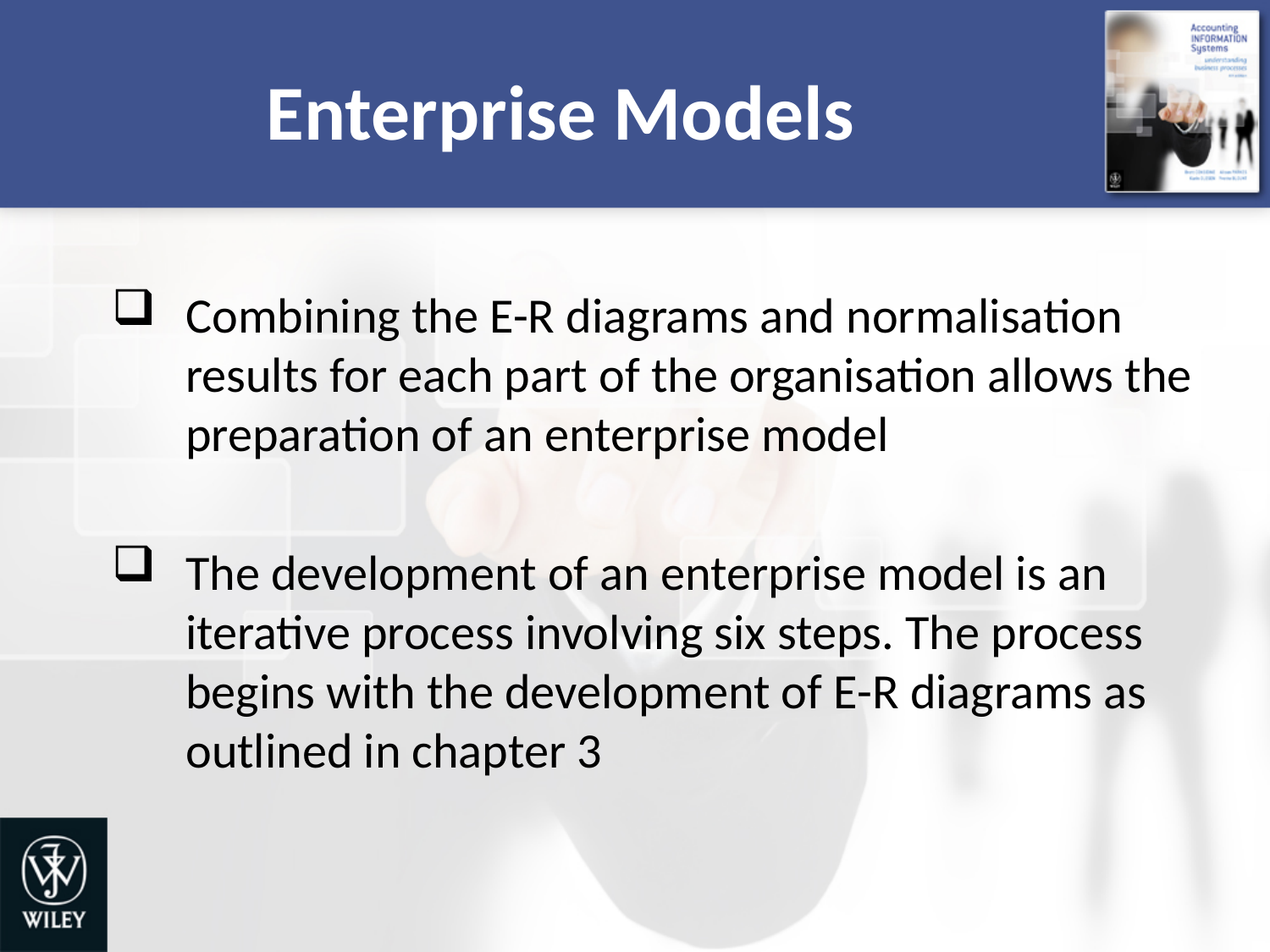

# Enterprise Models
Combining the E-R diagrams and normalisation results for each part of the organisation allows the preparation of an enterprise model

The development of an enterprise model is an iterative process involving six steps. The process begins with the development of E-R diagrams as outlined in chapter 3